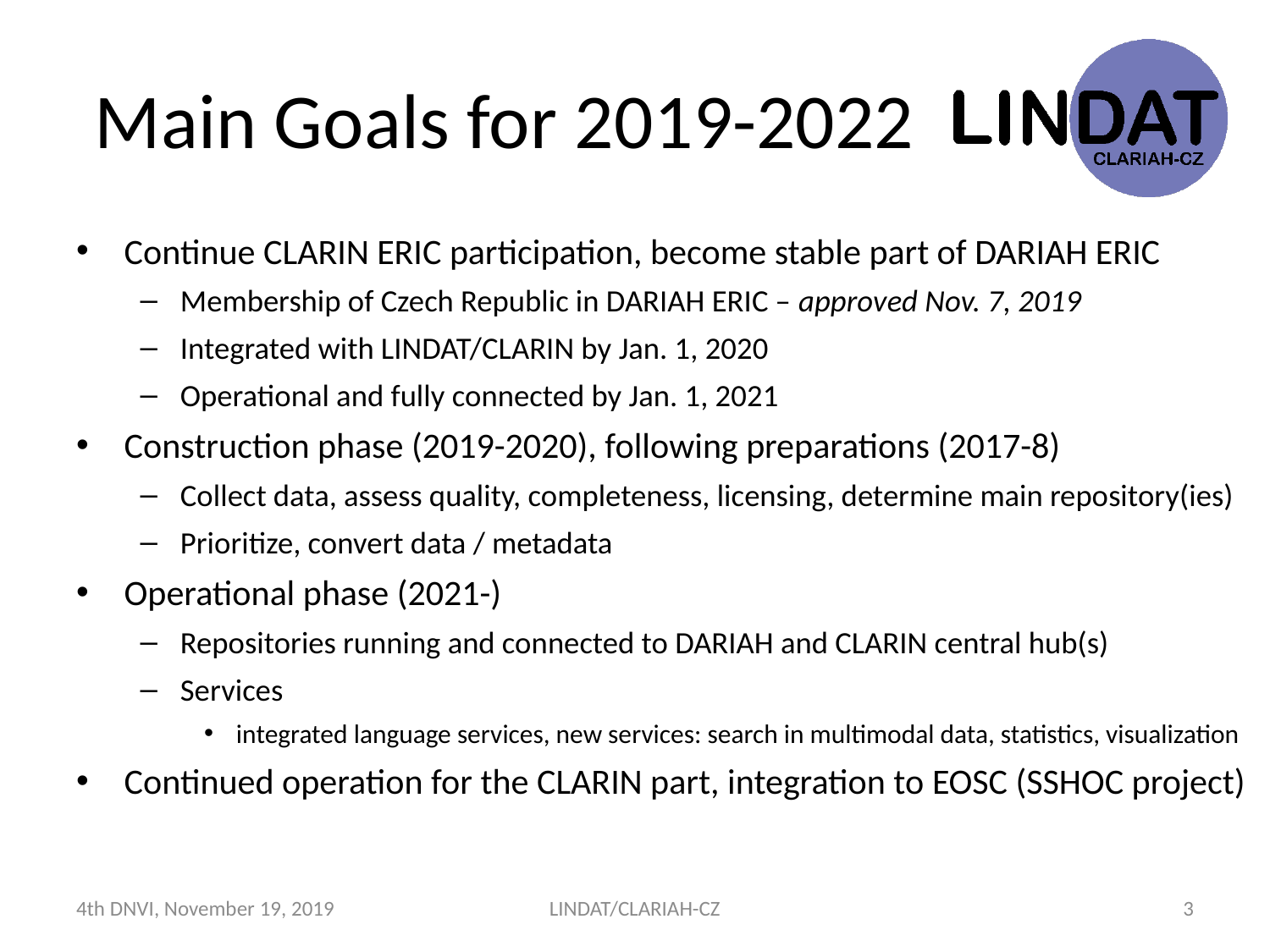

# Main Goals for 2019-2022
Continue CLARIN ERIC participation, become stable part of DARIAH ERIC
Membership of Czech Republic in DARIAH ERIC – approved Nov. 7, 2019
Integrated with LINDAT/CLARIN by Jan. 1, 2020
Operational and fully connected by Jan. 1, 2021
Construction phase (2019-2020), following preparations (2017-8)
Collect data, assess quality, completeness, licensing, determine main repository(ies)
Prioritize, convert data / metadata
Operational phase (2021-)
Repositories running and connected to DARIAH and CLARIN central hub(s)
Services
integrated language services, new services: search in multimodal data, statistics, visualization
Continued operation for the CLARIN part, integration to EOSC (SSHOC project)
4th DNVI, November 19, 2019
LINDAT/CLARIAH-CZ
3